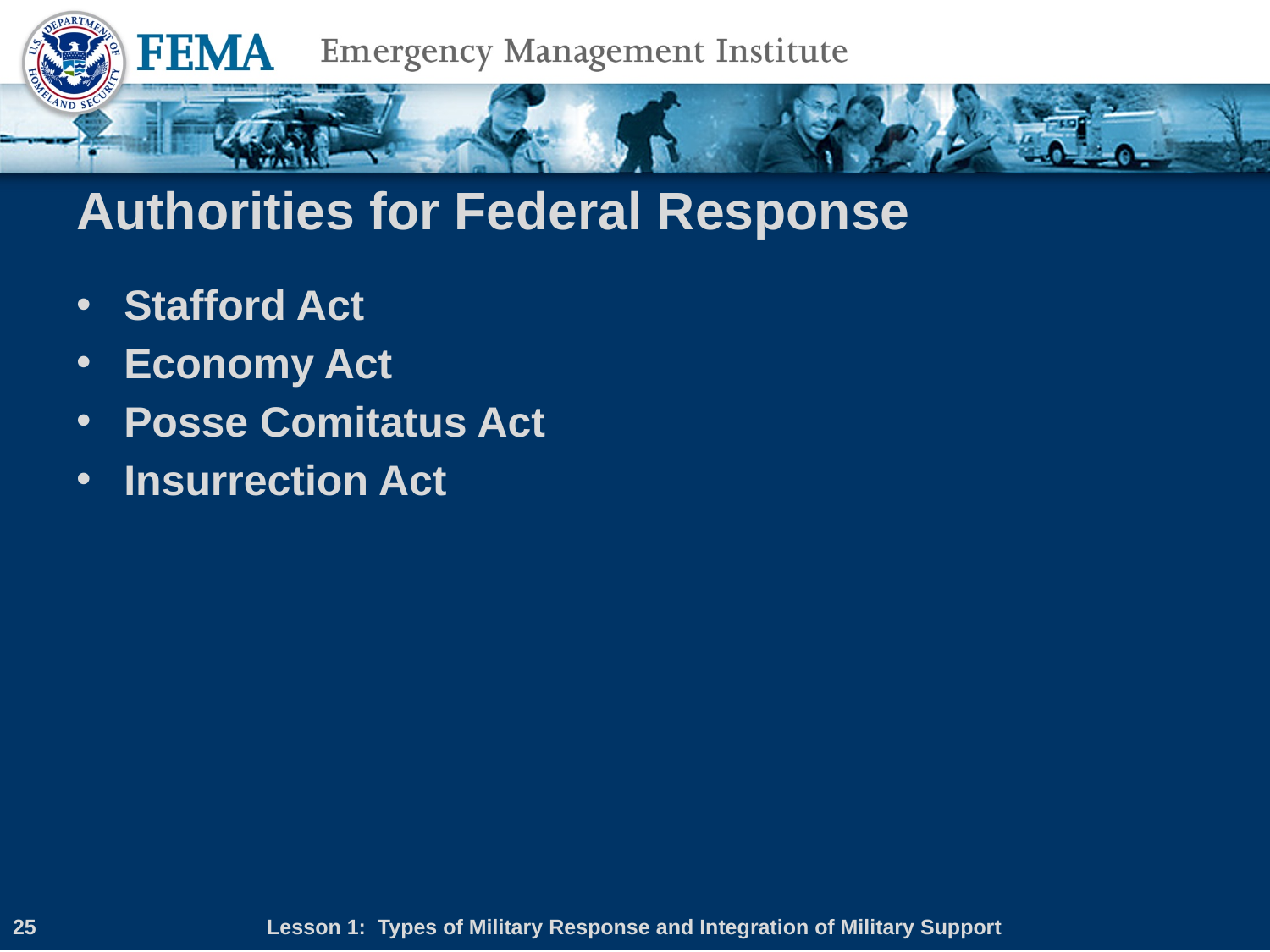

# Authorities for Federal Response
Stafford Act
Economy Act
Posse Comitatus Act
Insurrection Act
25
Lesson 1:  Types of Military Response and Integration of Military Support